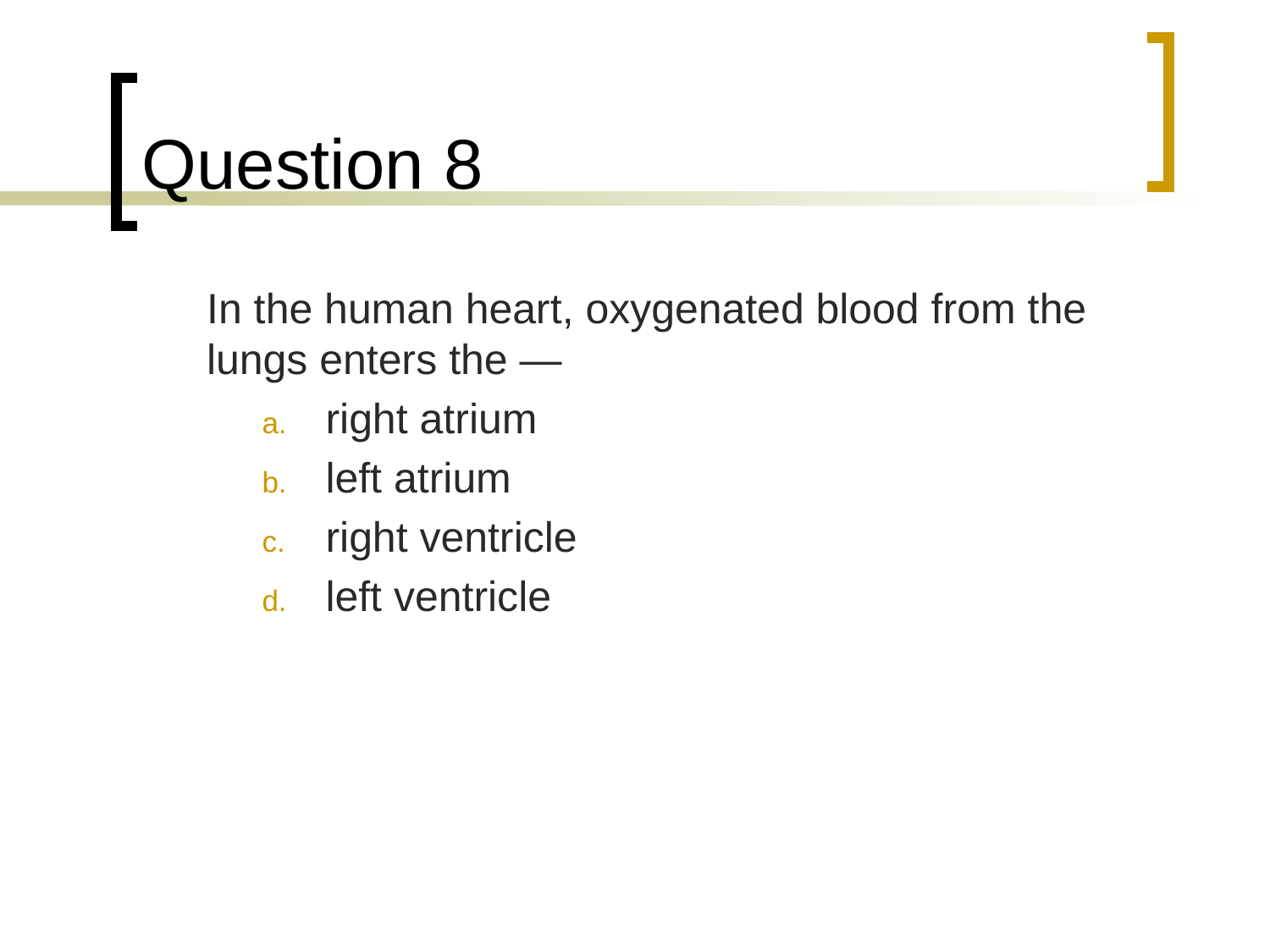

# Question 8
	In the human heart, oxygenated blood from the lungs enters the —
right atrium
left atrium
right ventricle
left ventricle